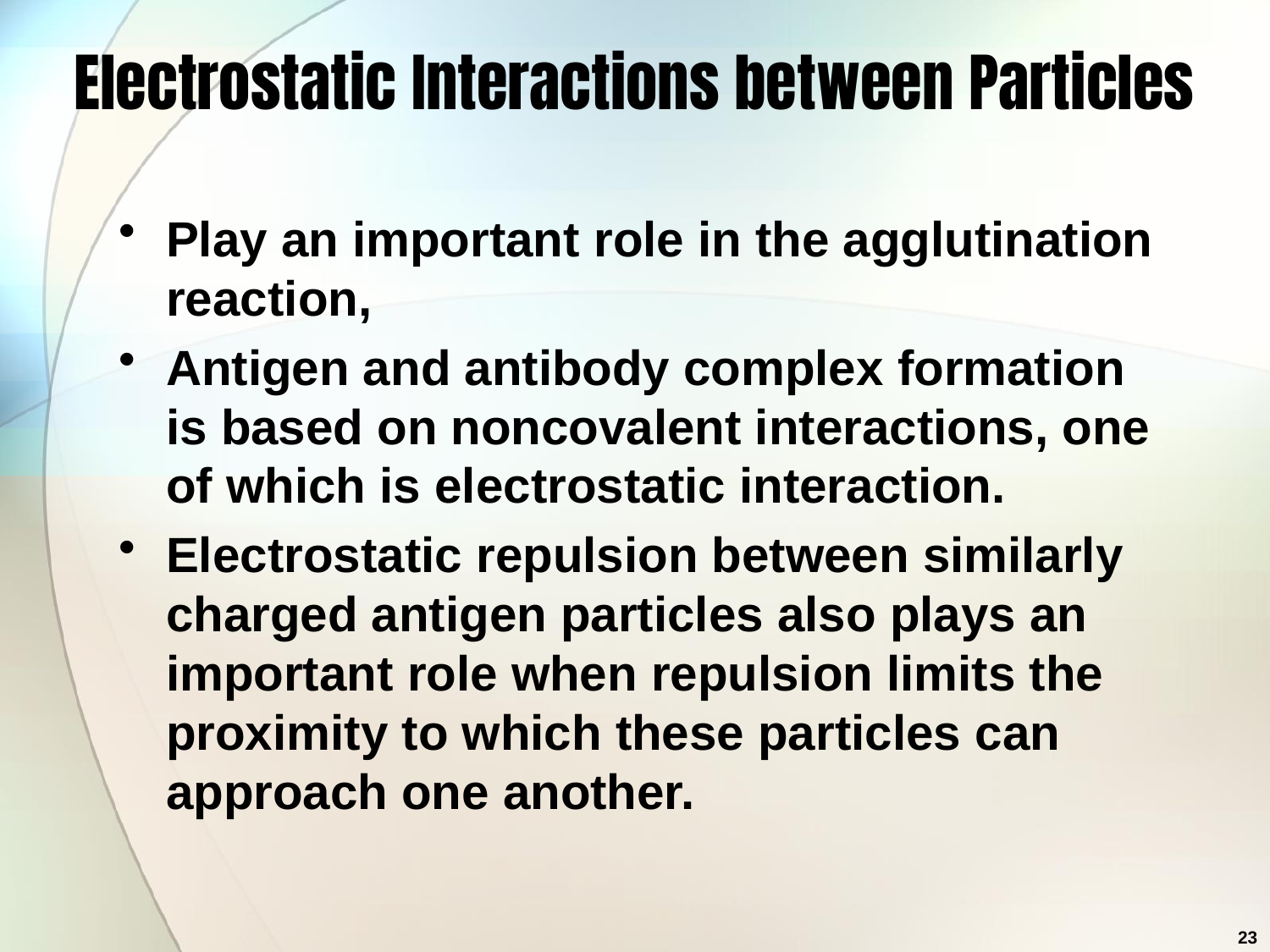

# Electrostatic Interactions between Particles
Play an important role in the agglutination reaction,
Antigen and antibody complex formation is based on noncovalent interactions, one of which is electrostatic interaction.
Electrostatic repulsion between similarly charged antigen particles also plays an important role when repulsion limits the proximity to which these particles can approach one another.
23